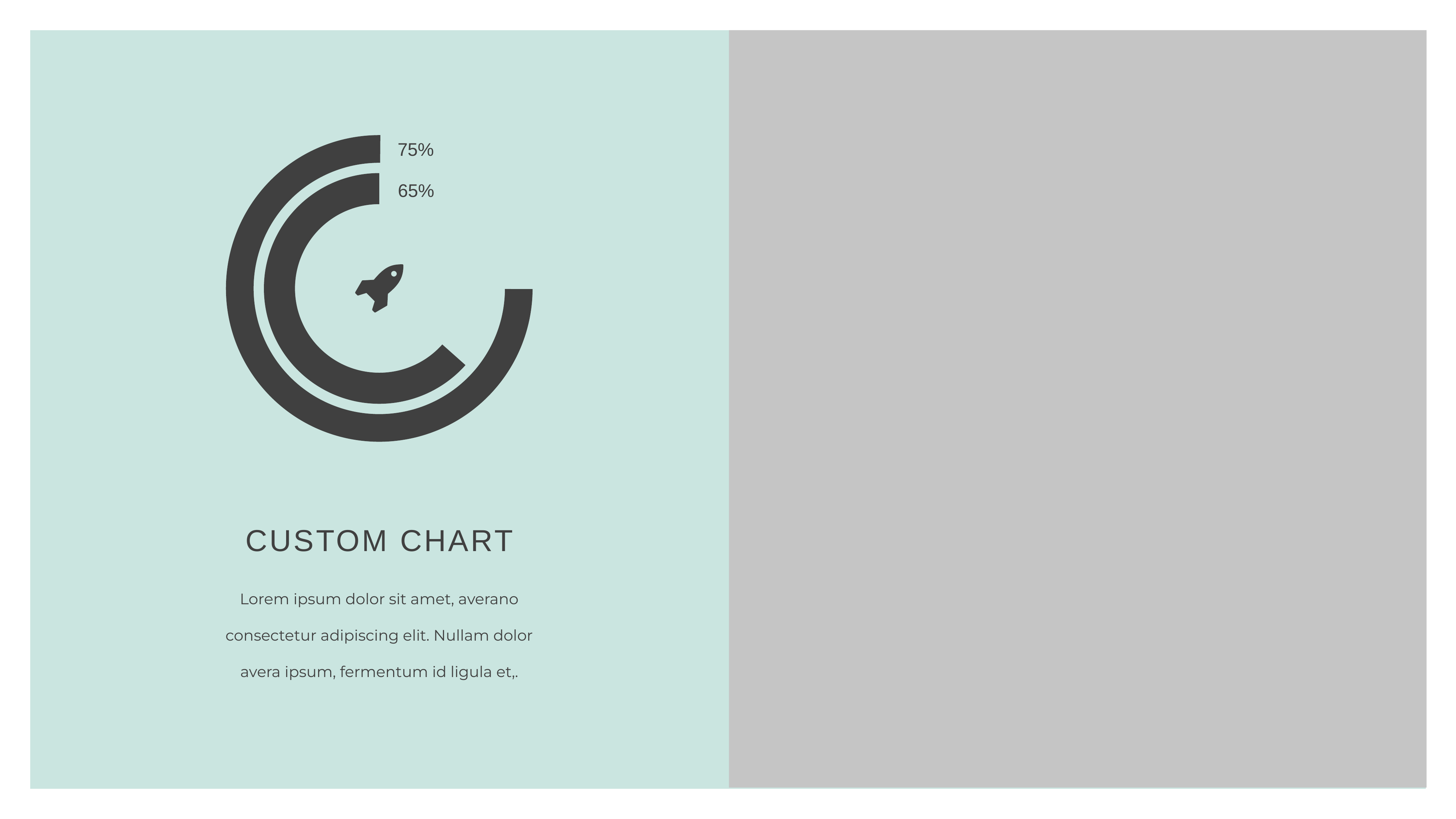

75%

65%

CUSTOM CHART
Lorem ipsum dolor sit amet, averano consectetur adipiscing elit. Nullam dolor avera ipsum, fermentum id ligula et,.